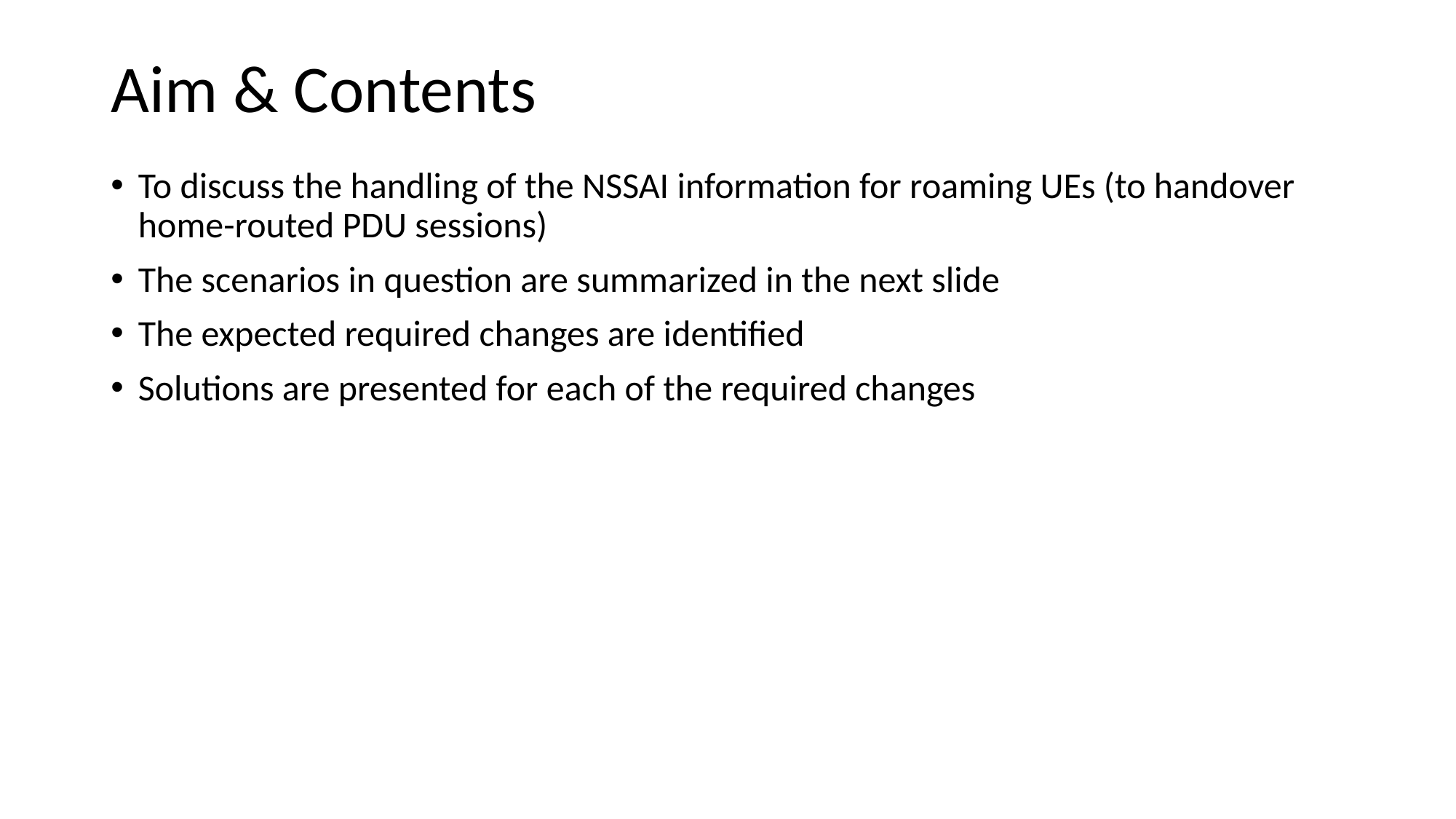

# Aim & Contents
To discuss the handling of the NSSAI information for roaming UEs (to handover home-routed PDU sessions)
The scenarios in question are summarized in the next slide
The expected required changes are identified
Solutions are presented for each of the required changes